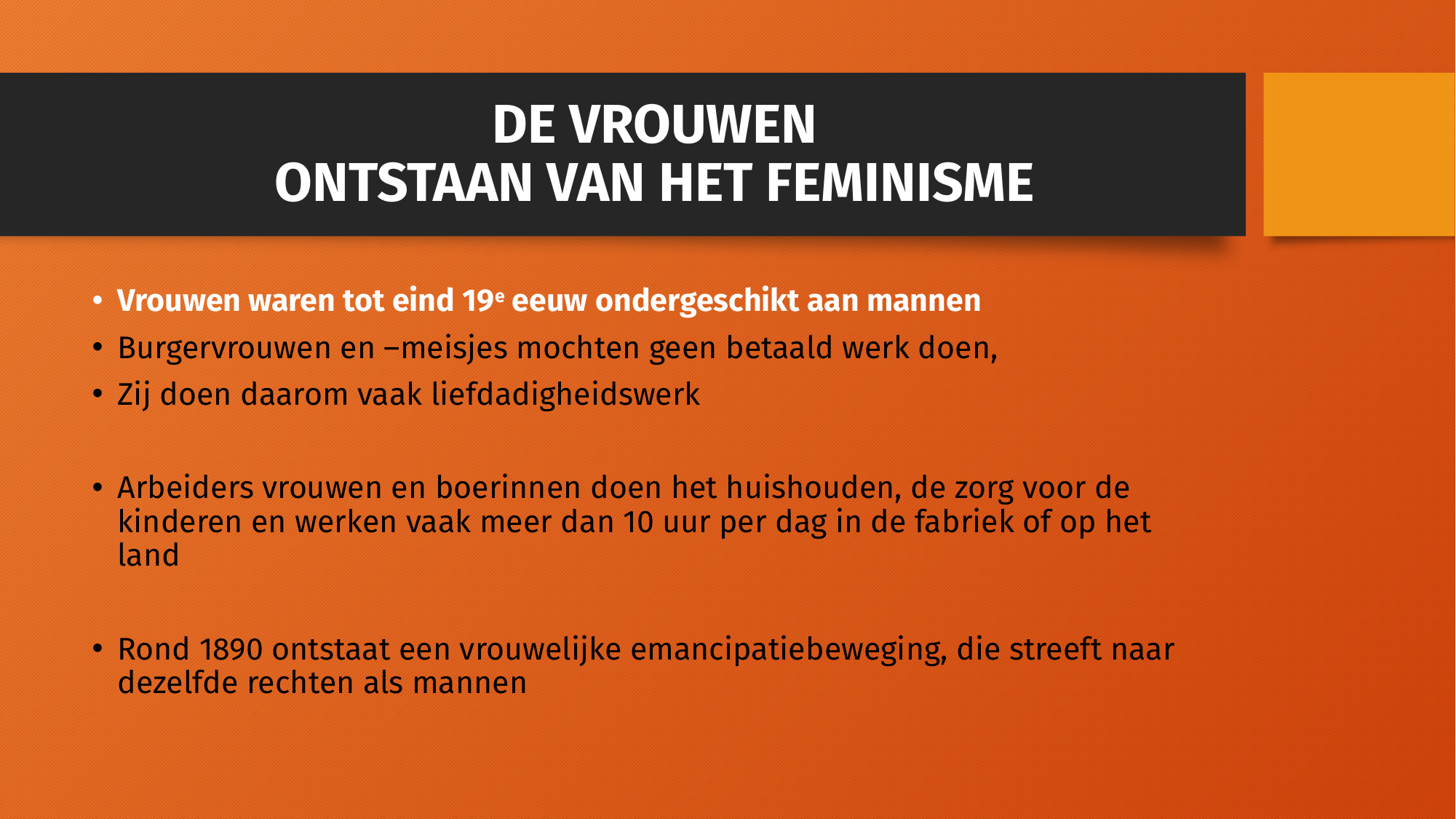

# DE VROUWEN ONTSTAAN VAN HET FEMINISME
Vrouwen waren tot eind 19e eeuw ondergeschikt aan mannen
Burgervrouwen en –meisjes mochten geen betaald werk doen,
Zij doen daarom vaak liefdadigheidswerk

Arbeiders vrouwen en boerinnen doen het huishouden, de zorg voor de kinderen en werken vaak meer dan 10 uur per dag in de fabriek of op het land

Rond 1890 ontstaat een vrouwelijke emancipatiebeweging, die streeft naar dezelfde rechten als mannen